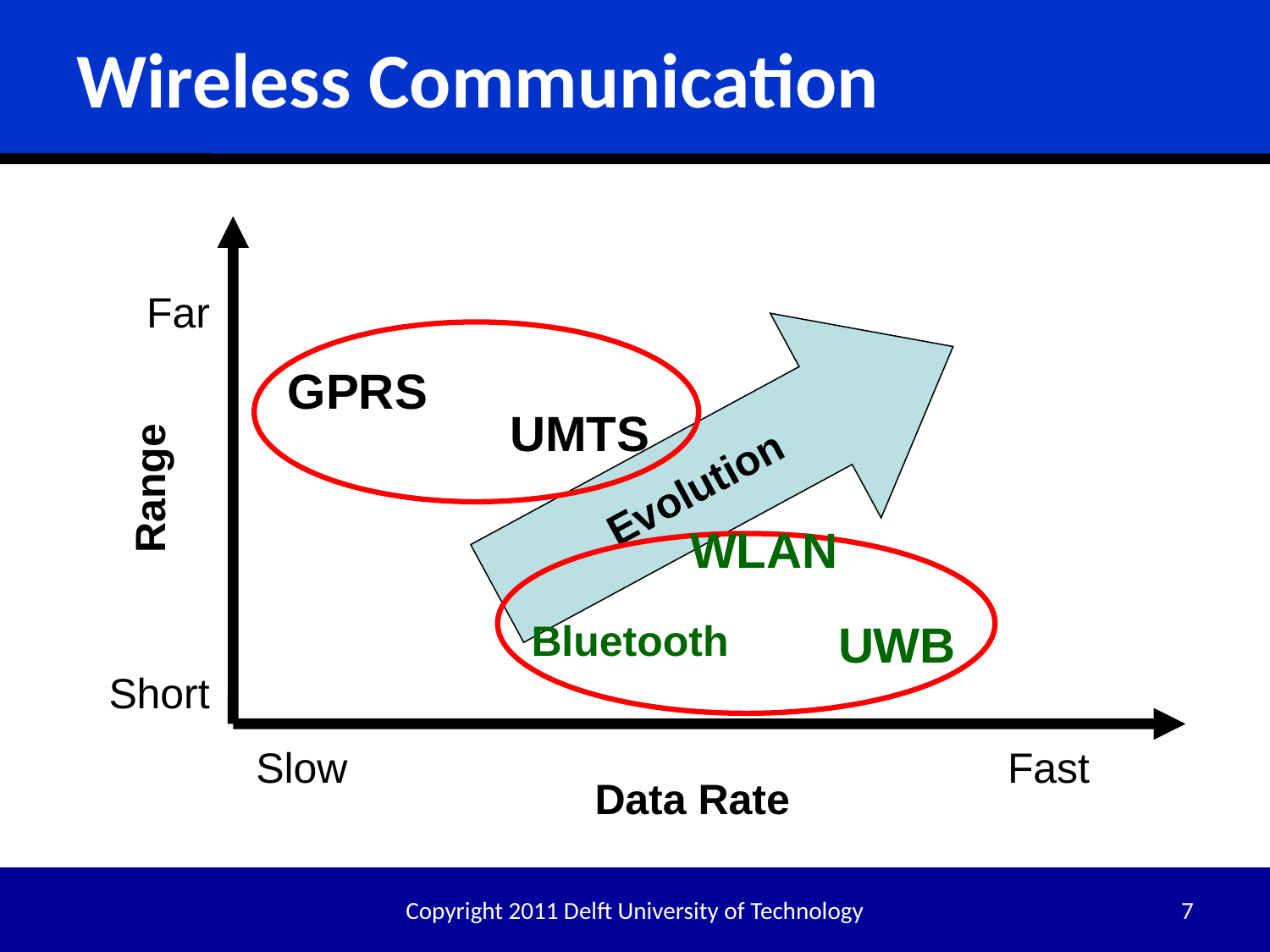

# Wireless Communication

Far

GPRS
Evolution
UMTS
Range
WLAN

Bluetooth
UWB
Short

Slow
Fast
Data Rate
Copyright 2011 Delft University of Technology
7